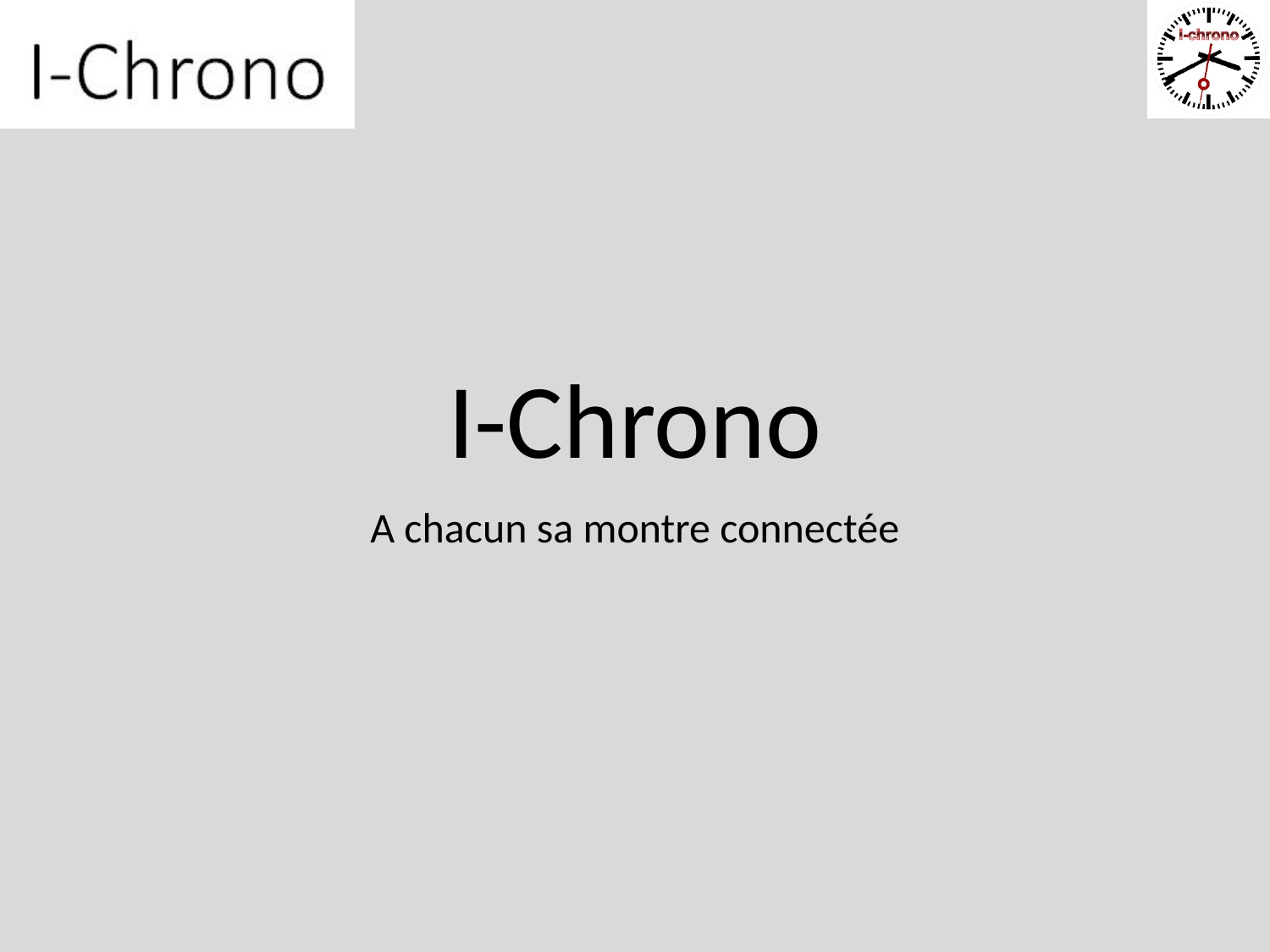

# I-Chrono
A chacun sa montre connectée